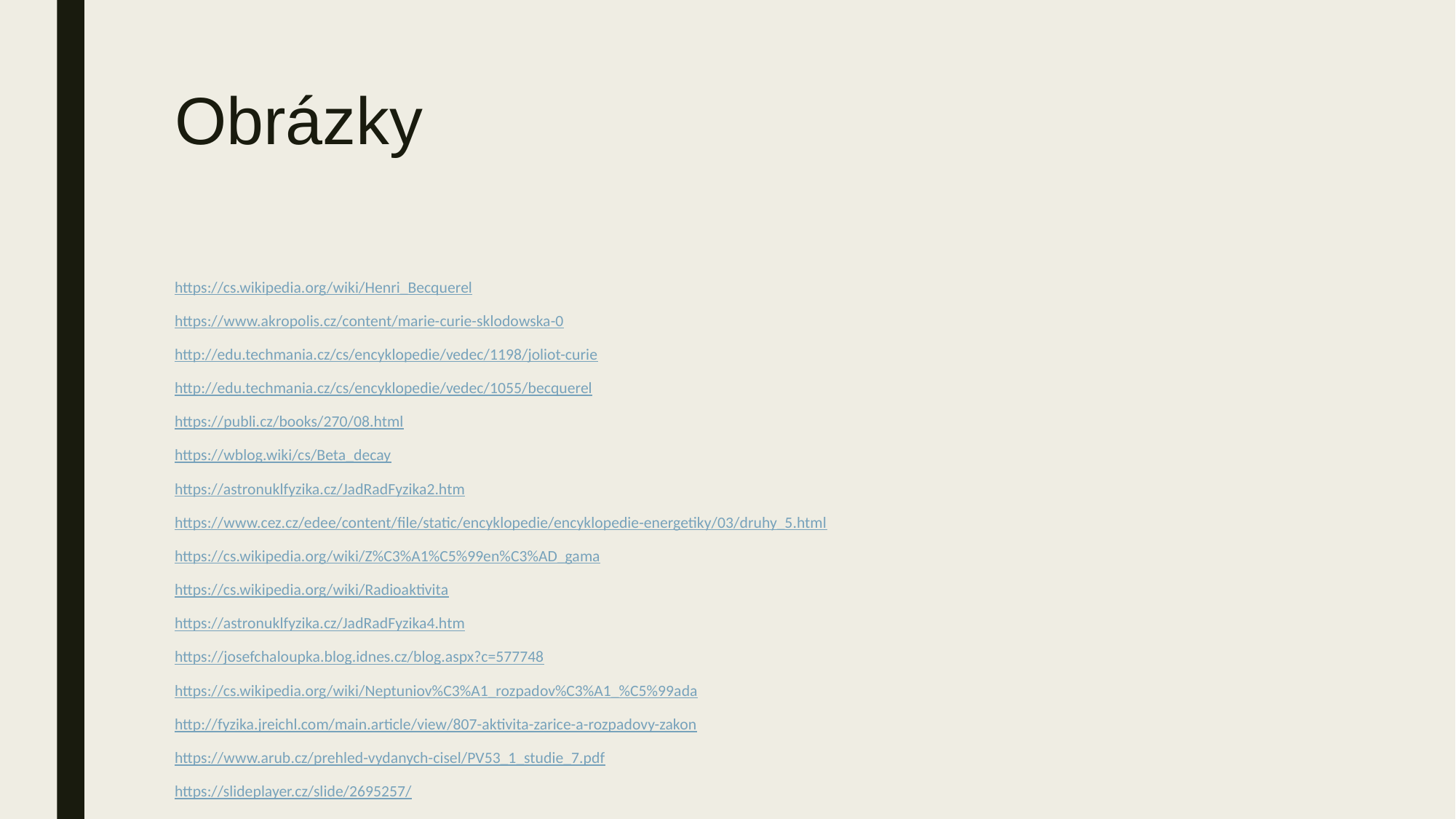

# Obrázky
https://cs.wikipedia.org/wiki/Henri_Becquerel
https://www.akropolis.cz/content/marie-curie-sklodowska-0
http://edu.techmania.cz/cs/encyklopedie/vedec/1198/joliot-curie
http://edu.techmania.cz/cs/encyklopedie/vedec/1055/becquerel
https://publi.cz/books/270/08.html
https://wblog.wiki/cs/Beta_decay
https://astronuklfyzika.cz/JadRadFyzika2.htm
https://www.cez.cz/edee/content/file/static/encyklopedie/encyklopedie-energetiky/03/druhy_5.html
https://cs.wikipedia.org/wiki/Z%C3%A1%C5%99en%C3%AD_gama
https://cs.wikipedia.org/wiki/Radioaktivita
https://astronuklfyzika.cz/JadRadFyzika4.htm
https://josefchaloupka.blog.idnes.cz/blog.aspx?c=577748
https://cs.wikipedia.org/wiki/Neptuniov%C3%A1_rozpadov%C3%A1_%C5%99ada
http://fyzika.jreichl.com/main.article/view/807-aktivita-zarice-a-rozpadovy-zakon
https://www.arub.cz/prehled-vydanych-cisel/PV53_1_studie_7.pdf
https://slideplayer.cz/slide/2695257/